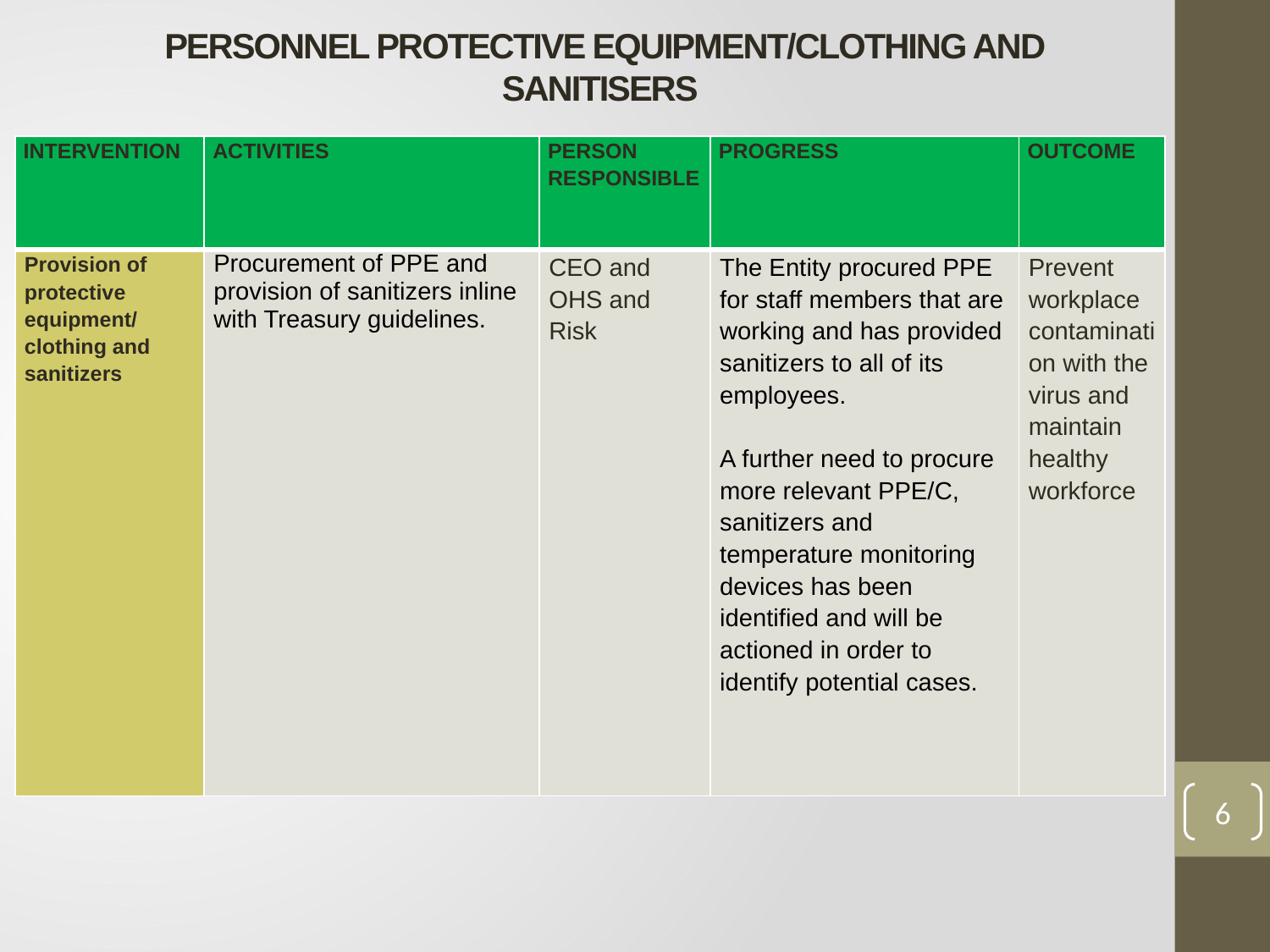

# PERSONNEL PROTECTIVE EQUIPMENT/CLOTHING AND SANITISERS
| INTERVENTION | ACTIVITIES | PERSON RESPONSIBLE | PROGRESS | OUTCOME |
| --- | --- | --- | --- | --- |
| Provision of protective equipment/ clothing and sanitizers | Procurement of PPE and provision of sanitizers inline with Treasury guidelines. | CEO and OHS and Risk | The Entity procured PPE for staff members that are working and has provided sanitizers to all of its employees.   A further need to procure more relevant PPE/C, sanitizers and temperature monitoring devices has been identified and will be actioned in order to identify potential cases. | Prevent workplace contamination with the virus and maintain healthy workforce |
6